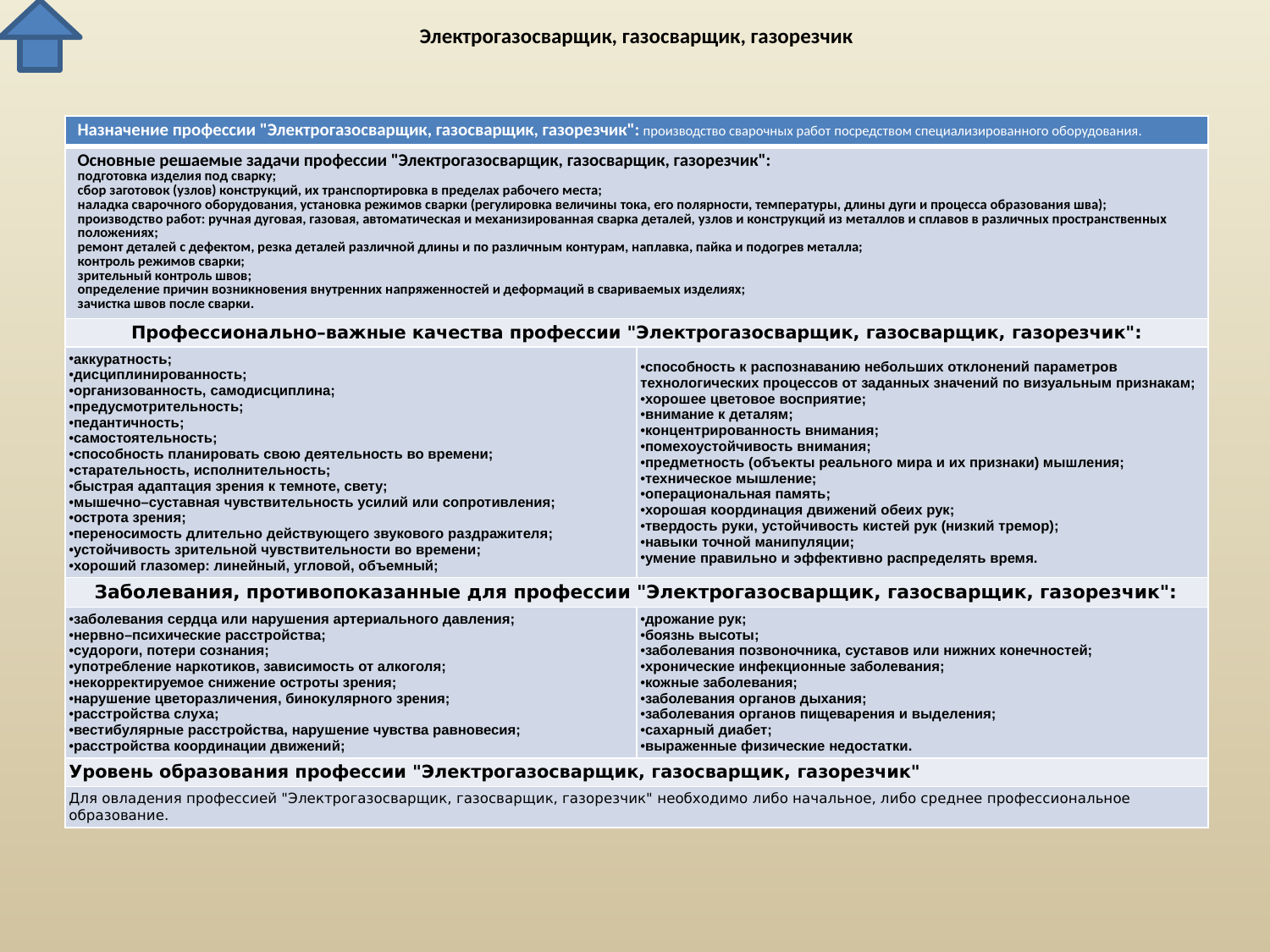

# Электрогазосварщик, газосварщик, газорезчик
| Назначение профессии "Электрогазосварщик, газосварщик, газорезчик": производство сварочных работ посредством специализированного оборудования. |  |
| --- | --- |
| Основные решаемые задачи профессии "Электрогазосварщик, газосварщик, газорезчик": подготовка изделия под сварку; сбор заготовок (узлов) конструкций, их транспортировка в пределах рабочего места; наладка сварочного оборудования, установка режимов сварки (регулировка величины тока, его полярности, температуры, длины дуги и процесса образования шва); производство работ: ручная дуговая, газовая, автоматическая и механизированная сварка деталей, узлов и конструкций из металлов и сплавов в различных пространственных положениях; ремонт деталей с дефектом, резка деталей различной длины и по различным контурам, наплавка, пайка и подогрев металла; контроль режимов сварки; зрительный контроль швов; определение причин возникновения внутренних напряженностей и деформаций в свариваемых изделиях; зачистка швов после сварки. |  |
| Профессионально–важные качества профессии "Электрогазосварщик, газосварщик, газорезчик": |  |
| аккуратность; дисциплинированность; организованность, самодисциплина; предусмотрительность; педантичность; самостоятельность; способность планировать свою деятельность во времени; старательность, исполнительность; быстрая адаптация зрения к темноте, свету; мышечно–суставная чувствительность усилий или сопротивления; острота зрения; переносимость длительно действующего звукового раздражителя; устойчивость зрительной чувствительности во времени; хороший глазомер: линейный, угловой, объемный; | способность к распознаванию небольших отклонений параметров технологических процессов от заданных значений по визуальным признакам; хорошее цветовое восприятие; внимание к деталям; концентрированность внимания; помехоустойчивость внимания; предметность (объекты реального мира и их признаки) мышления; техническое мышление; операциональная память; хорошая координация движений обеих рук; твердость руки, устойчивость кистей рук (низкий тремор); навыки точной манипуляции; умение правильно и эффективно распределять время. |
| Заболевания, противопоказанные для профессии "Электрогазосварщик, газосварщик, газорезчик": |  |
| заболевания сердца или нарушения артериального давления; нервно–психические расстройства; судороги, потери сознания; употребление наркотиков, зависимость от алкоголя; некорректируемое снижение остроты зрения; нарушение цветоразличения, бинокулярного зрения; расстройства слуха; вестибулярные расстройства, нарушение чувства равновесия; расстройства координации движений; | дрожание рук; боязнь высоты; заболевания позвоночника, суставов или нижних конечностей; хронические инфекционные заболевания; кожные заболевания; заболевания органов дыхания; заболевания органов пищеварения и выделения; сахарный диабет; выраженные физические недостатки. |
| Уровень образования профессии "Электрогазосварщик, газосварщик, газорезчик" |  |
| Для овладения профессией "Электрогазосварщик, газосварщик, газорезчик" необходимо либо начальное, либо среднее профессиональное образование. |  |